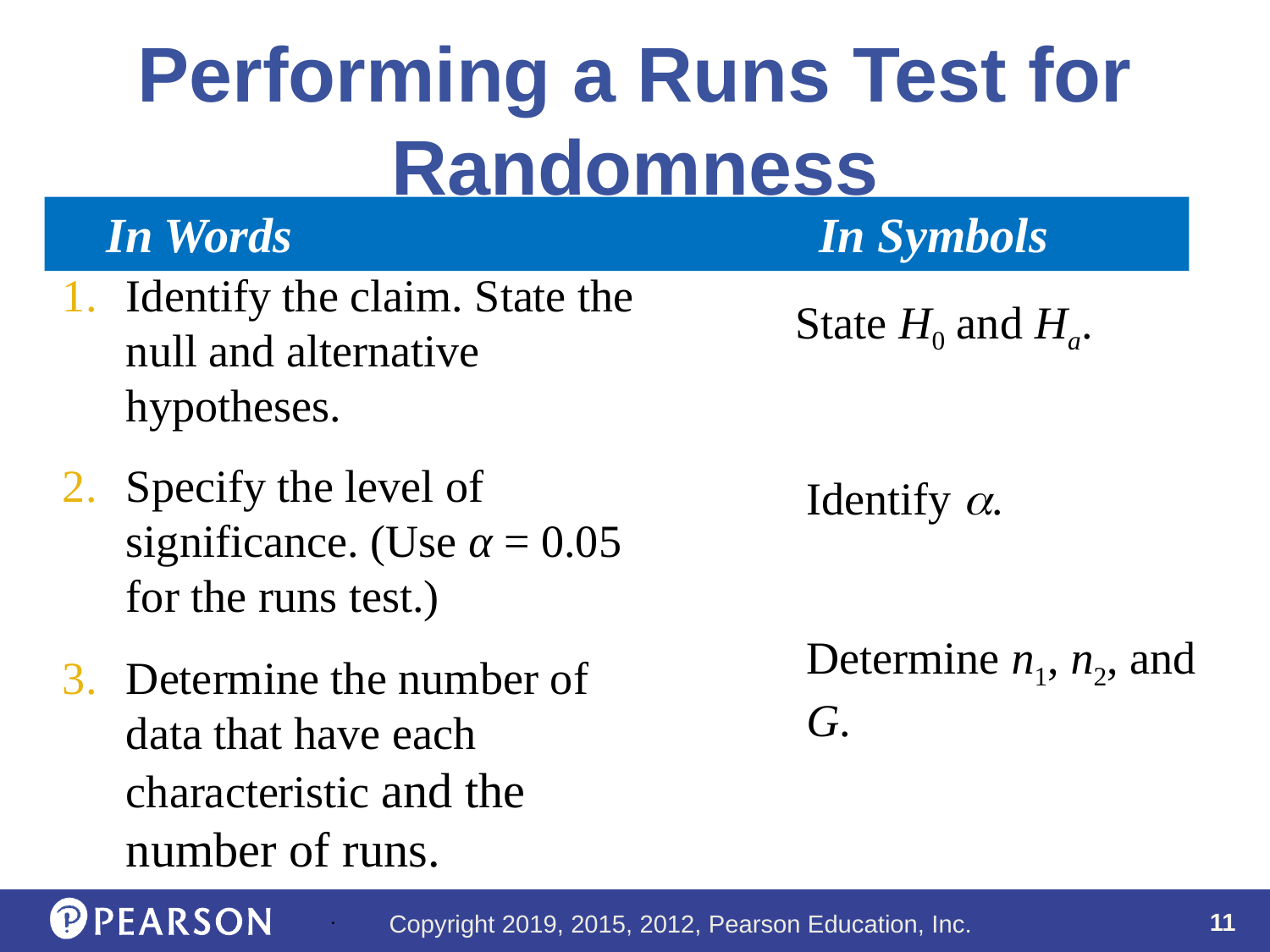

# Performing a Runs Test for Randomness
    In Words					In Symbols
Identify the claim. State the null and alternative hypotheses.
Specify the level of significance. (Use α = 0.05 for the runs test.)
Determine the number of data that have each characteristic and the number of runs.
State H0 and Ha.
Identify α.
Determine n1, n2, and G.
.